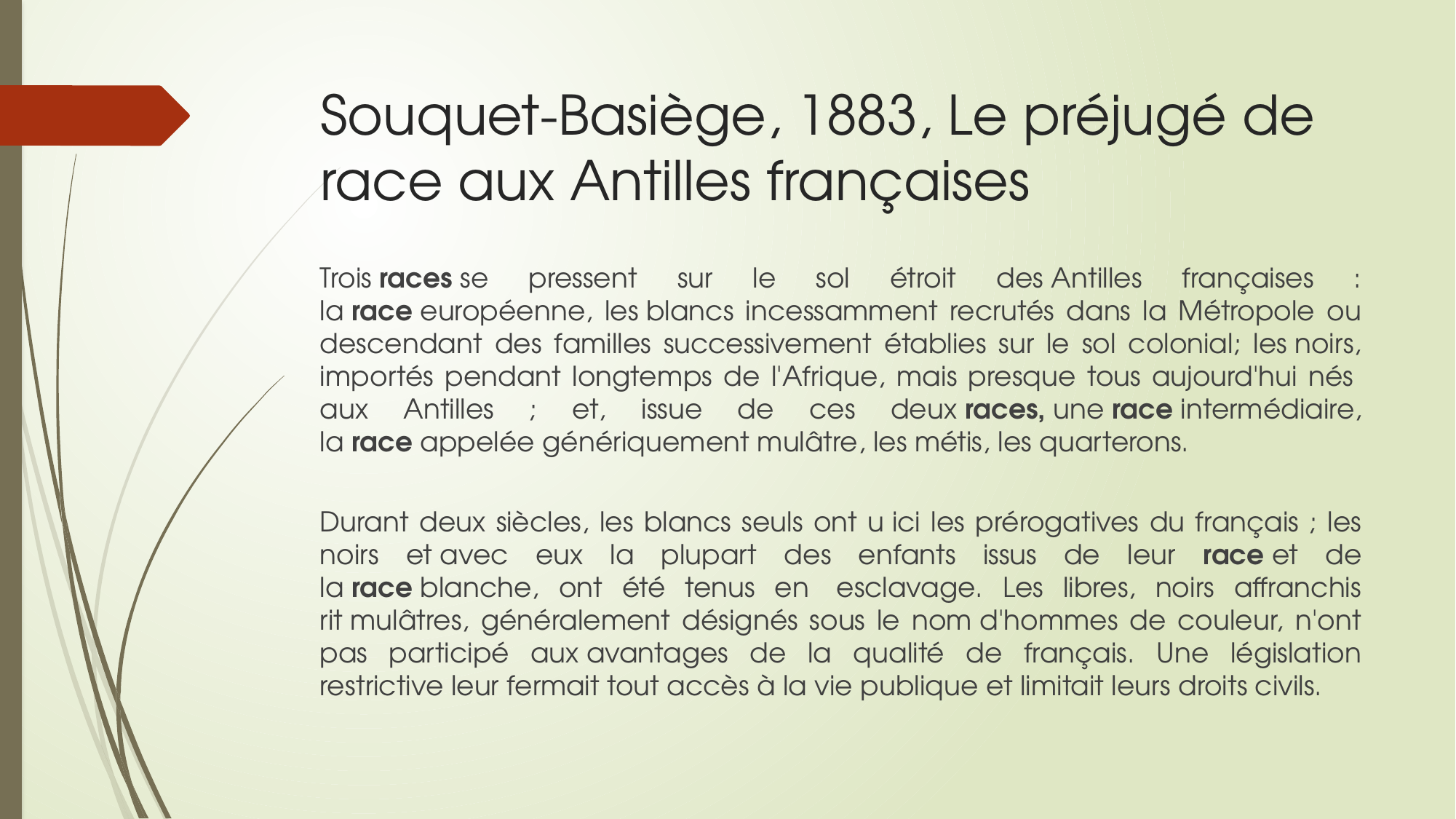

# Souquet-Basiège, 1883, Le préjugé de race aux Antilles françaises
Trois races se pressent sur le sol étroit des Antilles françaises : la race européenne, les blancs incessamment recrutés dans la Métropole ou descendant des familles successivement établies sur le sol colonial; les noirs, importés pendant longtemps de l'Afrique, mais presque tous aujourd'hui nés  aux Antilles ; et, issue de ces deux races, une race intermédiaire, la race appelée génériquement mulâtre, les métis, les quarterons.
 
Durant deux siècles, les blancs seuls ont u ici les prérogatives du français ; les noirs et avec eux la plupart des enfants issus de leur race et de la race blanche, ont été tenus en  esclavage. Les libres, noirs affranchis rit mulâtres, généralement désignés sous le nom d'hommes de couleur, n'ont pas participé aux avantages de la qualité de français. Une législation restrictive leur fermait tout accès à la vie publique et limitait leurs droits civils.